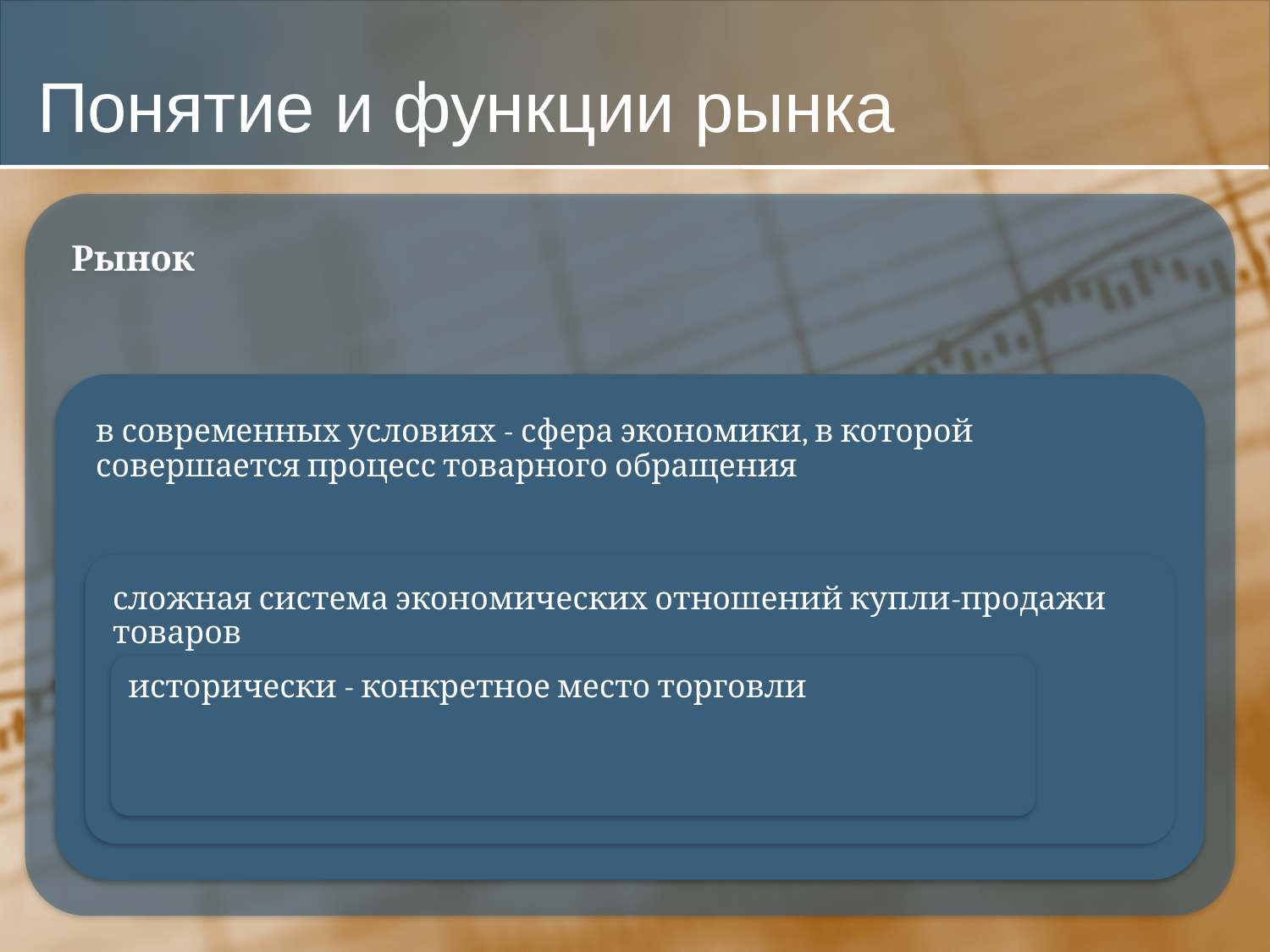

# Понятие и функции рынка
Рынок
в современных условиях - сфера экономики, в которой совершается процесс товарного обращения
сложная система экономических отношений купли-продажи товаров

исторически - конкретное место торговли